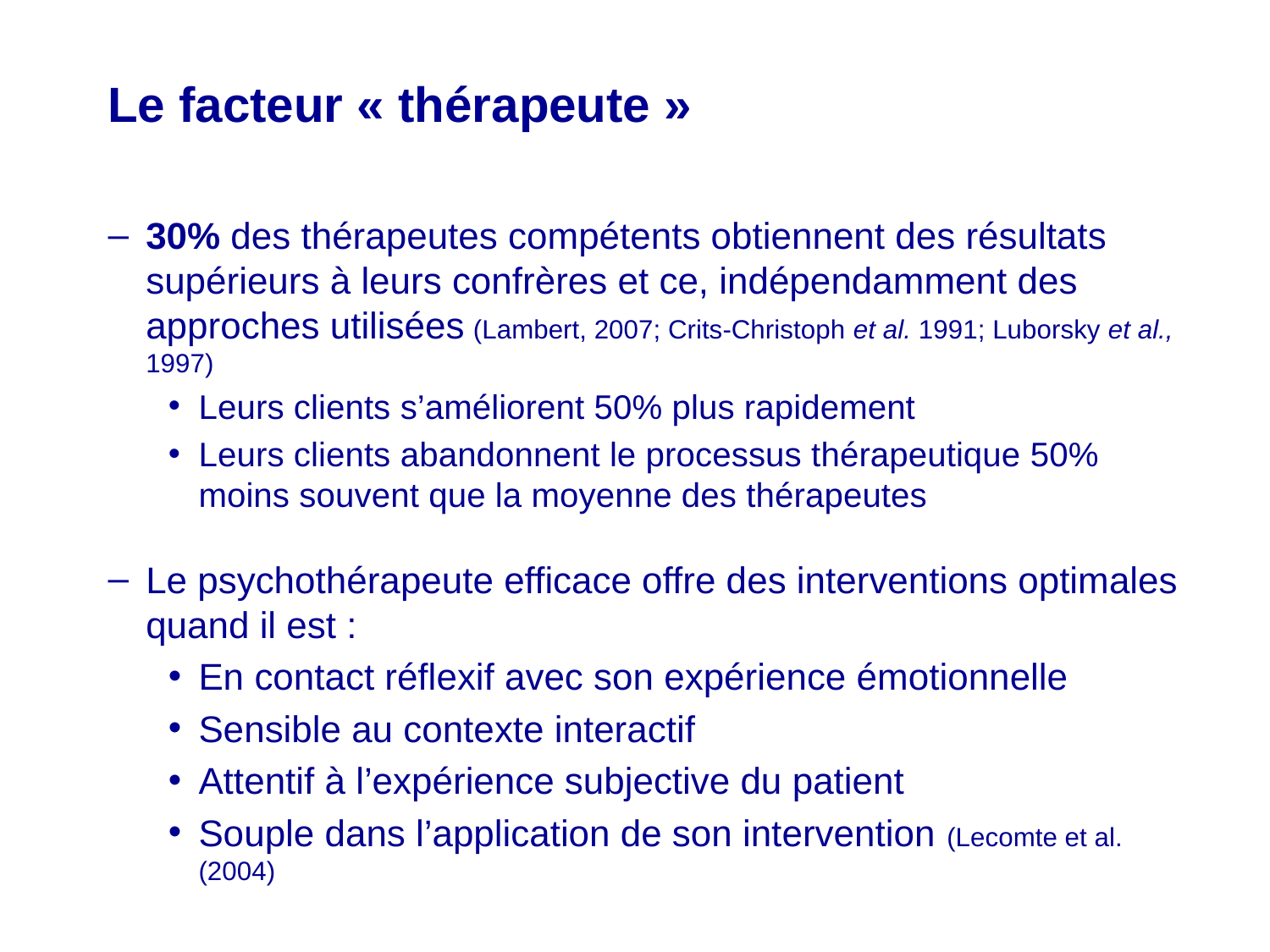

# Le facteur « thérapeute »
30% des thérapeutes compétents obtiennent des résultats supérieurs à leurs confrères et ce, indépendamment des approches utilisées (Lambert, 2007; Crits-Christoph et al. 1991; Luborsky et al., 1997)
Leurs clients s’améliorent 50% plus rapidement
Leurs clients abandonnent le processus thérapeutique 50% moins souvent que la moyenne des thérapeutes

Le psychothérapeute efficace offre des interventions optimales quand il est :
En contact réflexif avec son expérience émotionnelle
Sensible au contexte interactif
Attentif à l’expérience subjective du patient
Souple dans l’application de son intervention (Lecomte et al. (2004)